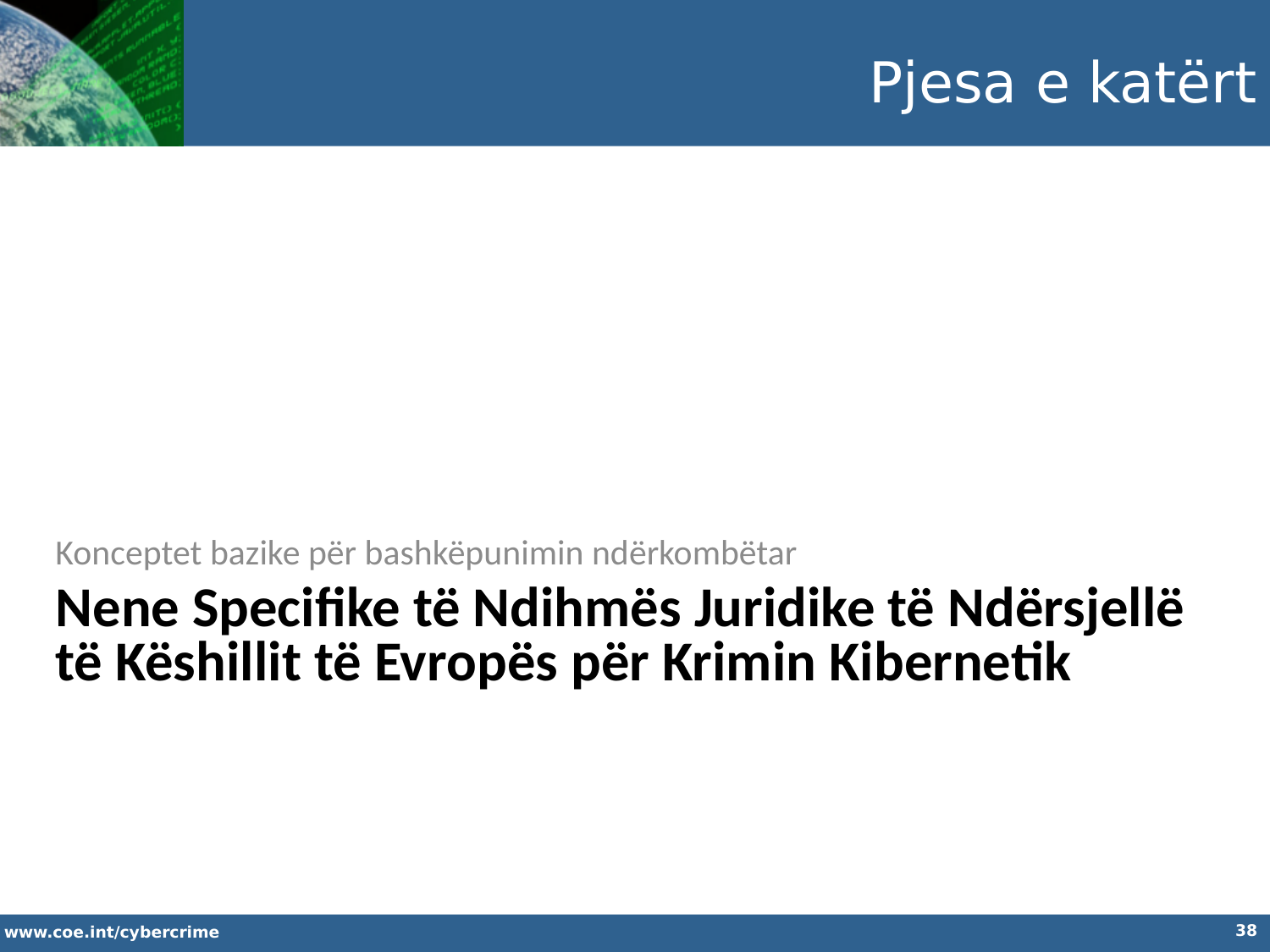

Pjesa e katërt
Konceptet bazike për bashkëpunimin ndërkombëtar
Nene Specifike të Ndihmës Juridike të Ndërsjellë të Këshillit të Evropës për Krimin Kibernetik
38